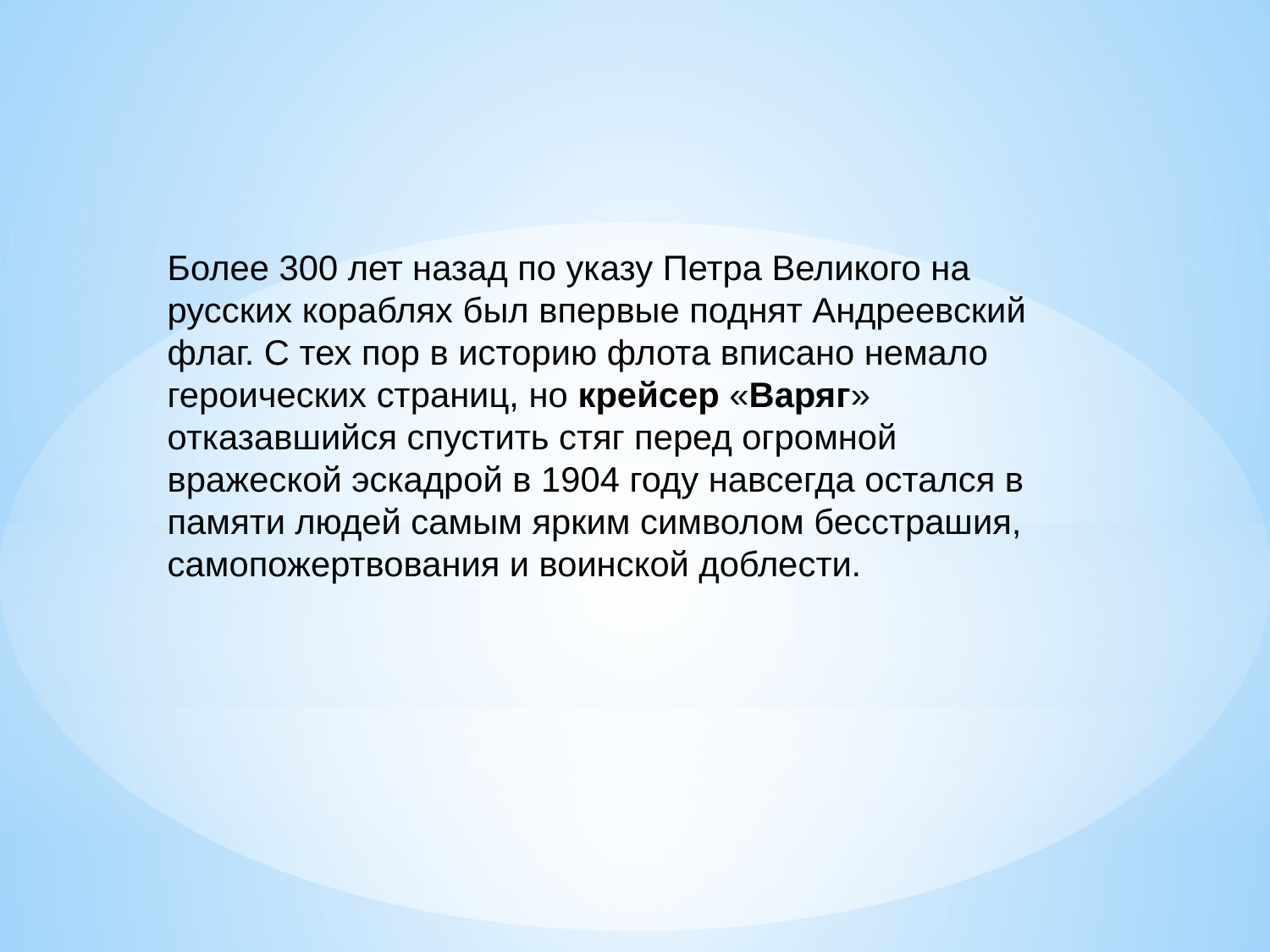

Более 300 лет назад по указу Петра Великого на русских кораблях был впервые поднят Андреевский флаг. С тех пор в историю флота вписано немало героических страниц, но крейсер «Варяг» отказавшийся спустить стяг перед огромной вражеской эскадрой в 1904 году навсегда остался в памяти людей самым ярким символом бесстрашия, самопожертвования и воинской доблести.